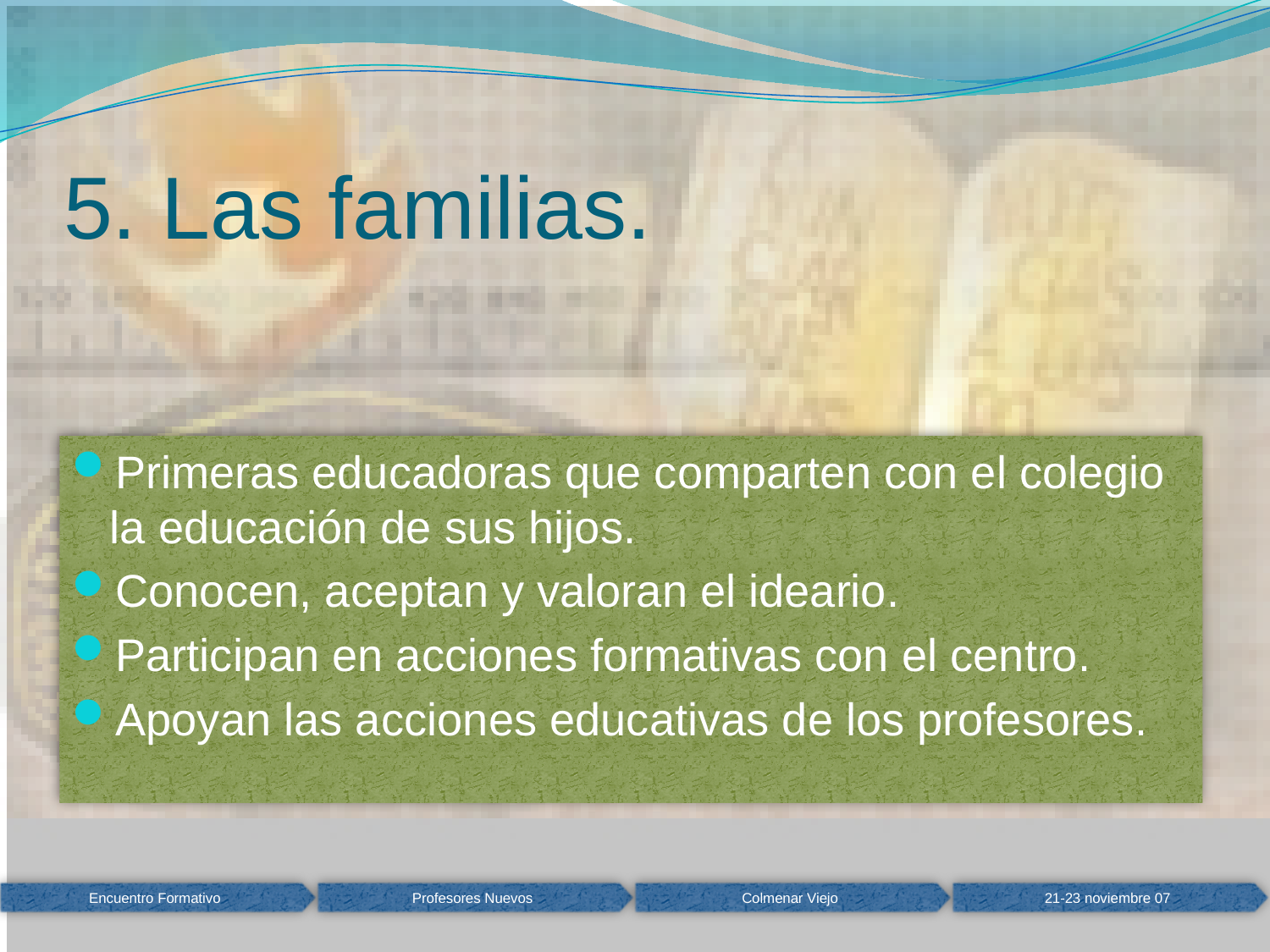

# 5. Las familias.
Primeras educadoras que comparten con el colegio la educación de sus hijos.
Conocen, aceptan y valoran el ideario.
Participan en acciones formativas con el centro.
Apoyan las acciones educativas de los profesores.
21-23 noviembre 07
Encuentro Formativo
Profesores Nuevos
Colmenar Viejo